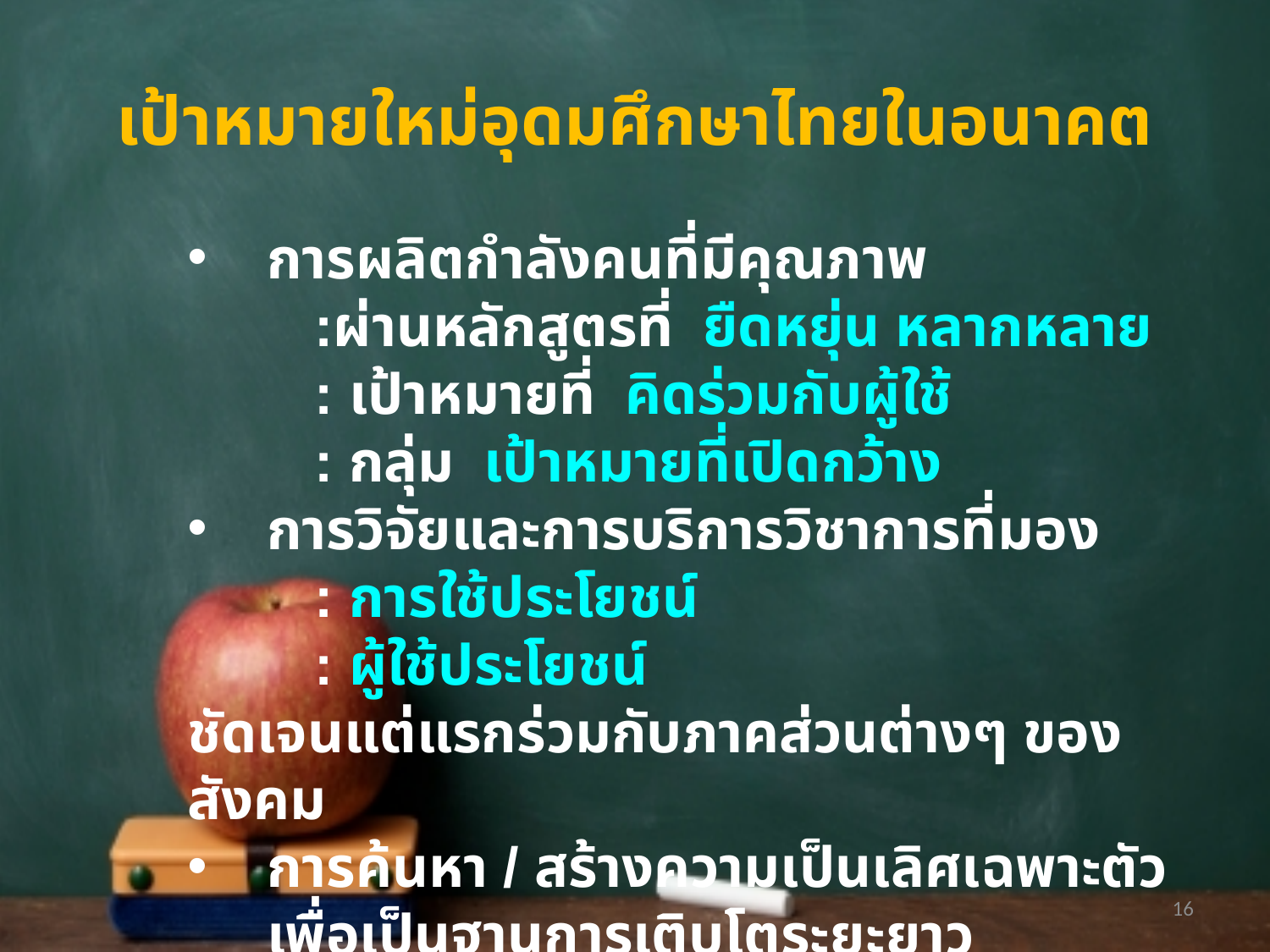

# เป้าหมายใหม่อุดมศึกษาไทยในอนาคต
การผลิตกำลังคนที่มีคุณภาพ
	:ผ่านหลักสูตรที่  ยืดหยุ่น หลากหลาย
	: เป้าหมายที่  คิดร่วมกับผู้ใช้
	: กลุ่ม  เป้าหมายที่เปิดกว้าง
การวิจัยและการบริการวิชาการที่มอง
	: การใช้ประโยชน์
	: ผู้ใช้ประโยชน์
ชัดเจนแต่แรกร่วมกับภาคส่วนต่างๆ ของสังคม
การค้นหา / สร้างความเป็นเลิศเฉพาะตัว  เพื่อเป็นฐานการเติบโตระยะยาว
16